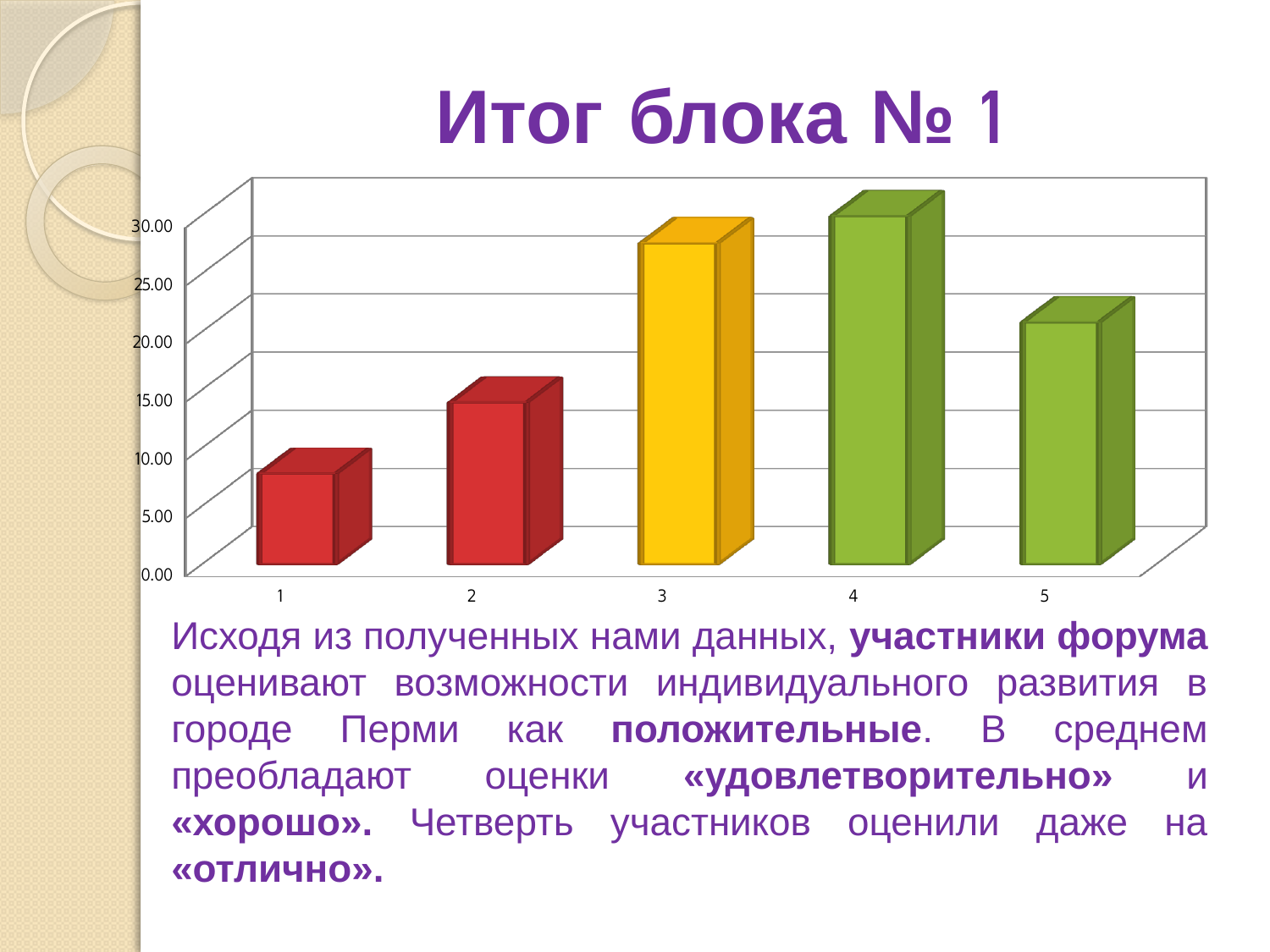

# Итог блока № 1

[unsupported chart]

Исходя из полученных нами данных, участники форума оценивают возможности индивидуального развития в городе Перми как положительные. В среднем преобладают оценки «удовлетворительно» и «хорошо». Четверть участников оценили даже на «отлично».